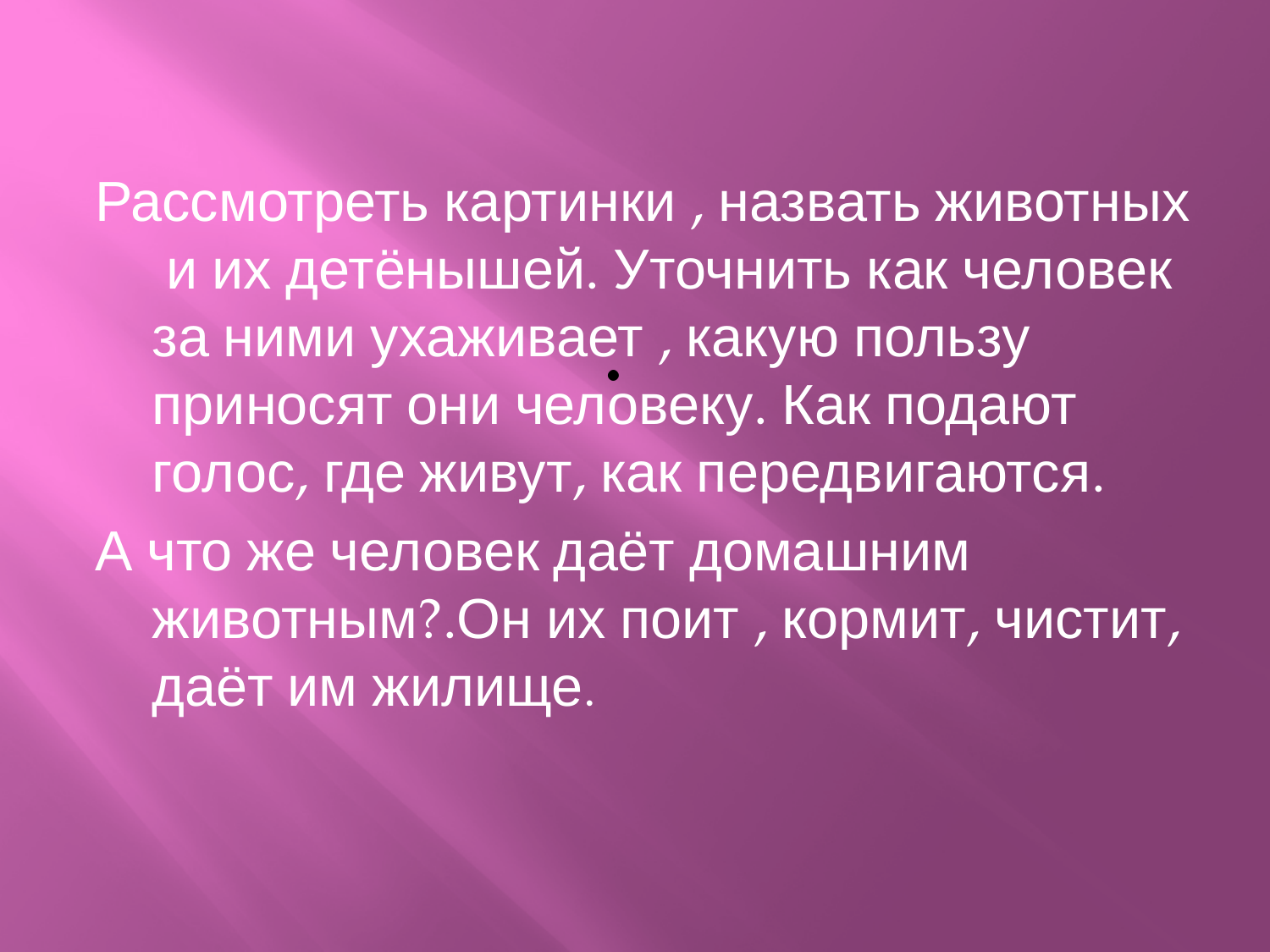

# .
Рассмотреть картинки , назвать животных  и их детёнышей. Уточнить как человек за ними ухаживает , какую пользу приносят они человеку. Как подают голос, где живут, как передвигаются.
А что же человек даёт домашним животным?.Он их поит , кормит, чистит, даёт им жилище.